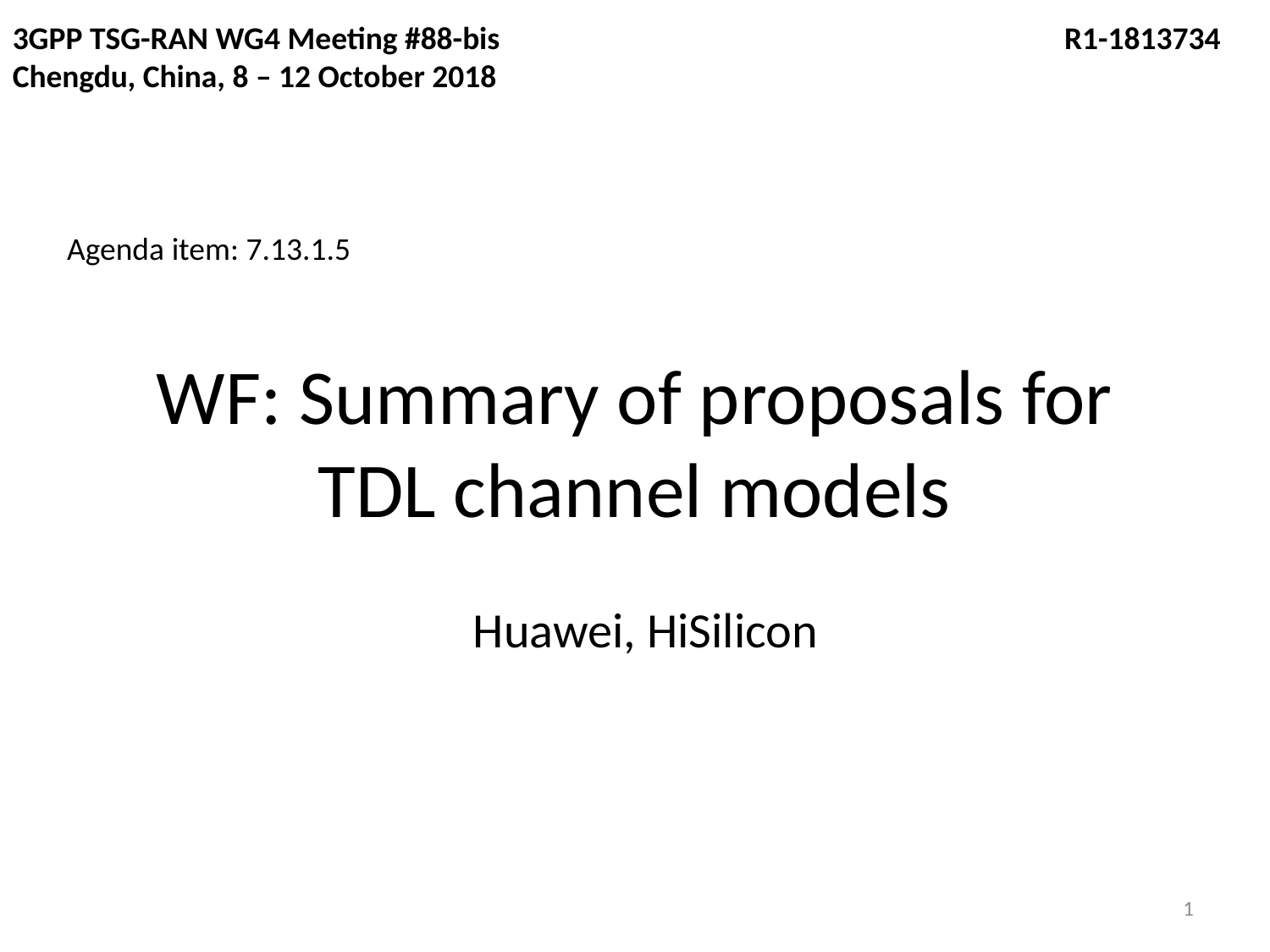

3GPP TSG-RAN WG4 Meeting #88-bis					     R1-1813734
Chengdu, China, 8 – 12 October 2018
Agenda item: 7.13.1.5
# WF: Summary of proposals for TDL channel models
Huawei, HiSilicon
1